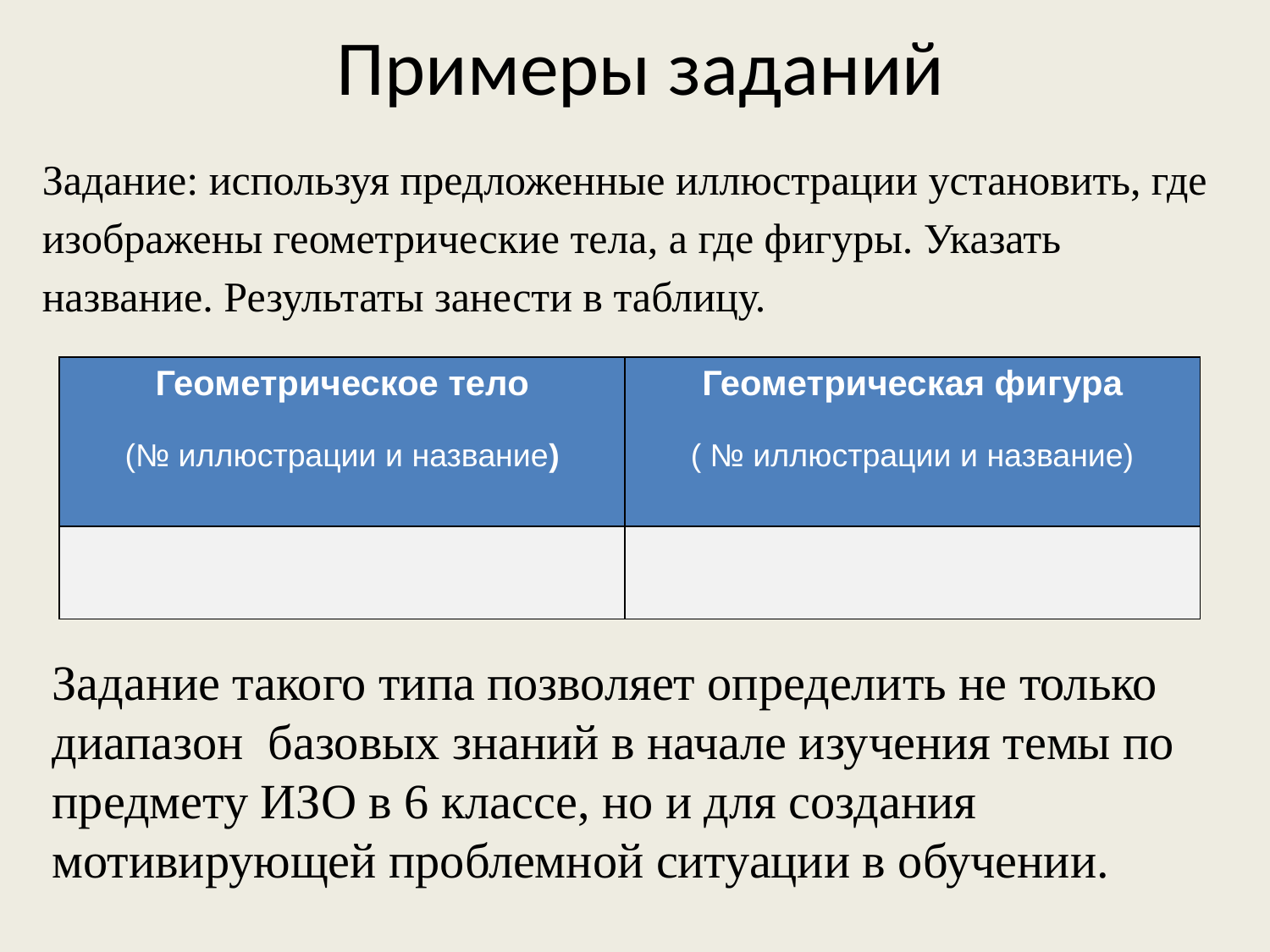

# Примеры заданий
Задание: используя предложенные иллюстрации установить, где изображены геометрические тела, а где фигуры. Указать название. Результаты занести в таблицу.
| Геометрическое тело (№ иллюстрации и название) | Геометрическая фигура ( № иллюстрации и название) |
| --- | --- |
|  |  |
Задание такого типа позволяет определить не только диапазон  базовых знаний в начале изучения темы по предмету ИЗО в 6 классе, но и для создания мотивирующей проблемной ситуации в обучении.